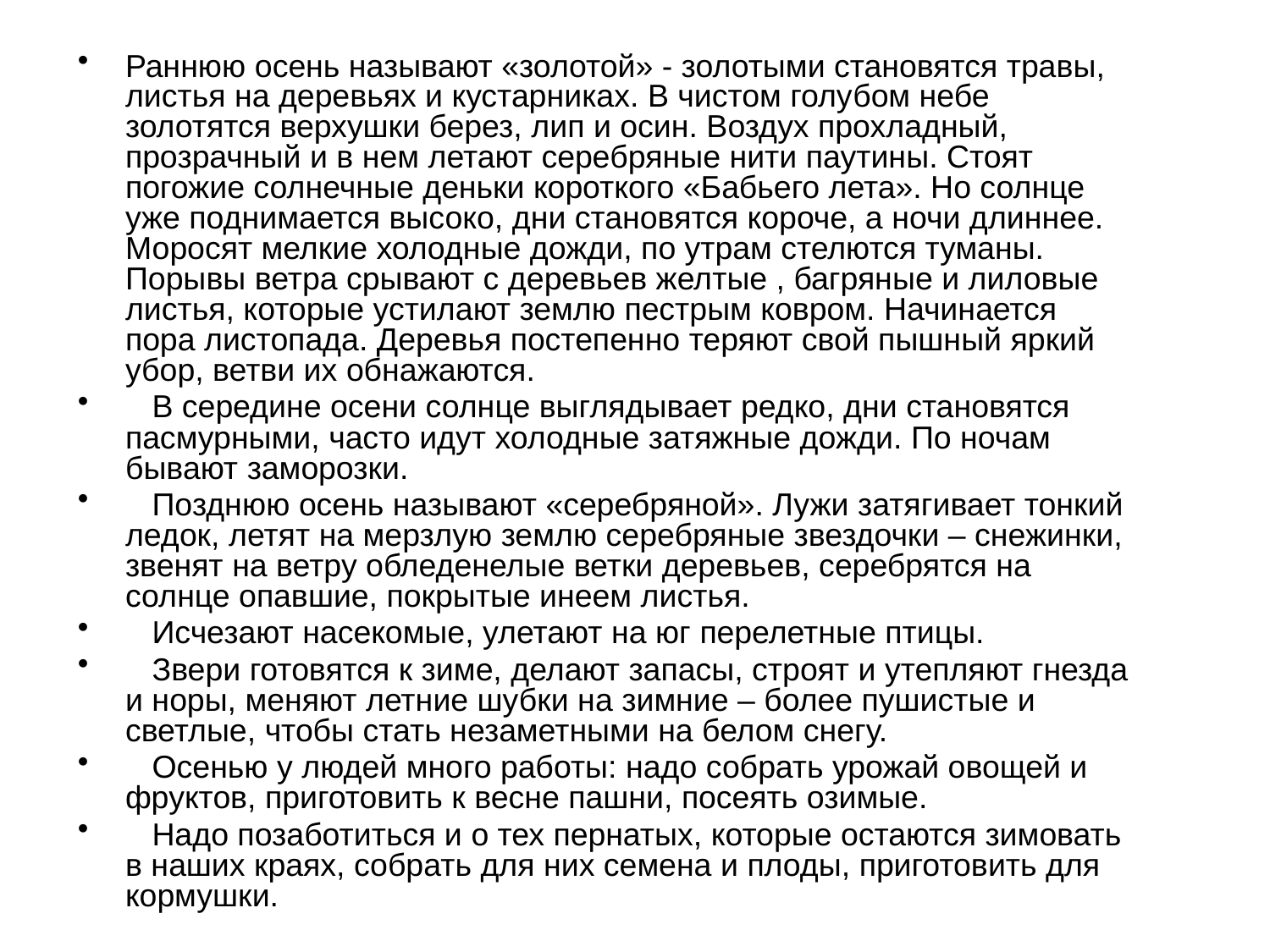

Раннюю осень называют «золотой» - золотыми становятся травы, листья на деревьях и кустарниках. В чистом голубом небе золотятся верхушки берез, лип и осин. Воздух прохладный, прозрачный и в нем летают серебряные нити паутины. Стоят погожие солнечные деньки короткого «Бабьего лета». Но солнце уже поднимается высоко, дни становятся короче, а ночи длиннее. Моросят мелкие холодные дожди, по утрам стелются туманы. Порывы ветра срывают с деревьев желтые , багряные и лиловые листья, которые устилают землю пестрым ковром. Начинается пора листопада. Деревья постепенно теряют свой пышный яркий убор, ветви их обнажаются.
   В середине осени солнце выглядывает редко, дни становятся пасмурными, часто идут холодные затяжные дожди. По ночам бывают заморозки.
   Позднюю осень называют «серебряной». Лужи затягивает тонкий ледок, летят на мерзлую землю серебряные звездочки – снежинки, звенят на ветру обледенелые ветки деревьев, серебрятся на солнце опавшие, покрытые инеем листья.
   Исчезают насекомые, улетают на юг перелетные птицы.
   Звери готовятся к зиме, делают запасы, строят и утепляют гнезда и норы, меняют летние шубки на зимние – более пушистые и светлые, чтобы стать незаметными на белом снегу.
   Осенью у людей много работы: надо собрать урожай овощей и фруктов, приготовить к весне пашни, посеять озимые.
   Надо позаботиться и о тех пернатых, которые остаются зимовать в наших краях, собрать для них семена и плоды, приготовить для кормушки.